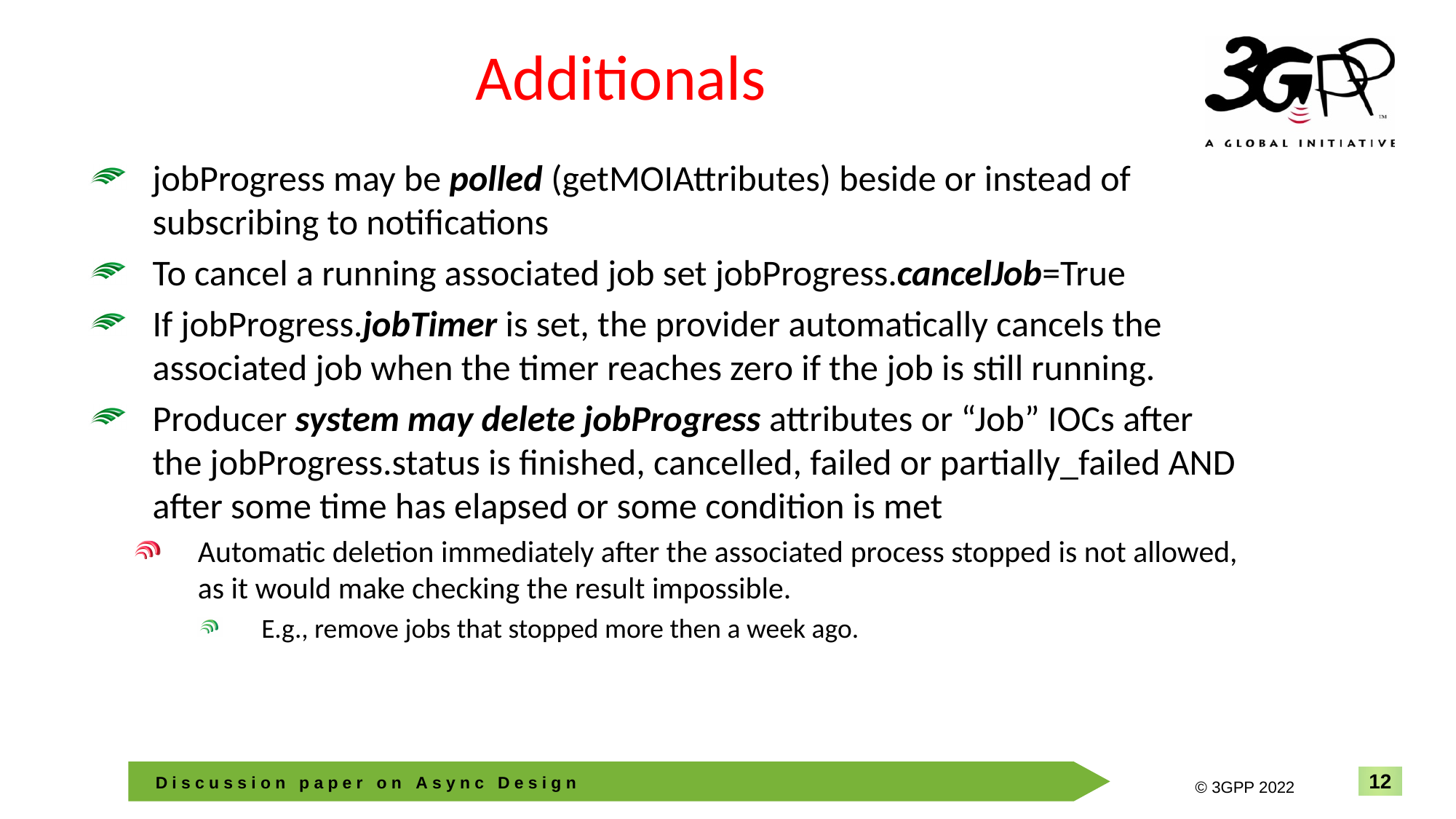

# Additionals
jobProgress may be polled (getMOIAttributes) beside or instead of subscribing to notifications
To cancel a running associated job set jobProgress.cancelJob=True
If jobProgress.jobTimer is set, the provider automatically cancels the associated job when the timer reaches zero if the job is still running.
Producer system may delete jobProgress attributes or “Job” IOCs after the jobProgress.status is finished, cancelled, failed or partially_failed AND after some time has elapsed or some condition is met
Automatic deletion immediately after the associated process stopped is not allowed, as it would make checking the result impossible.
E.g., remove jobs that stopped more then a week ago.